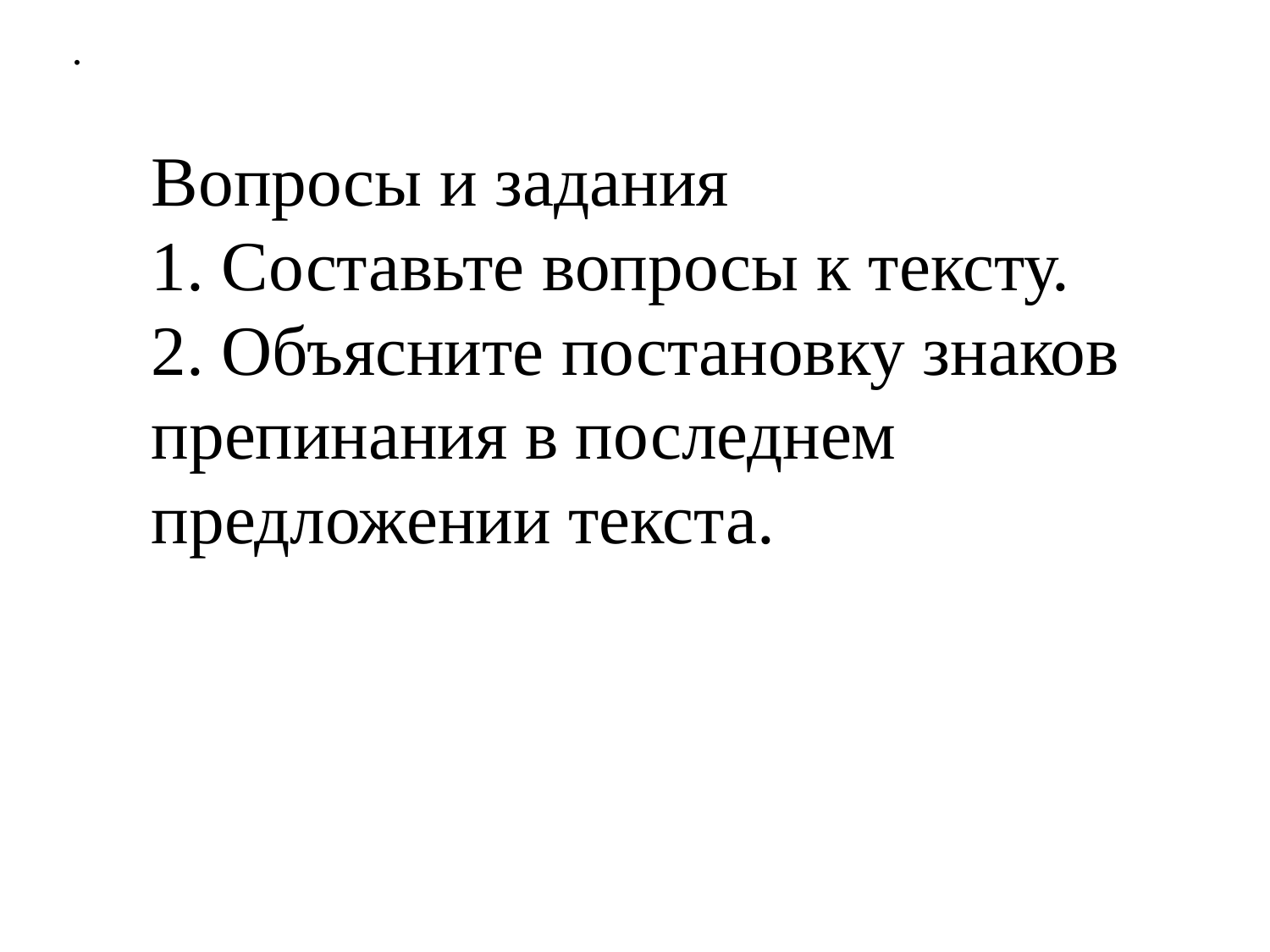

.
Вопросы и задания
1. Составьте вопросы к тексту.
​2. Объясните постановку знаков препинания в последнем предложении текста.